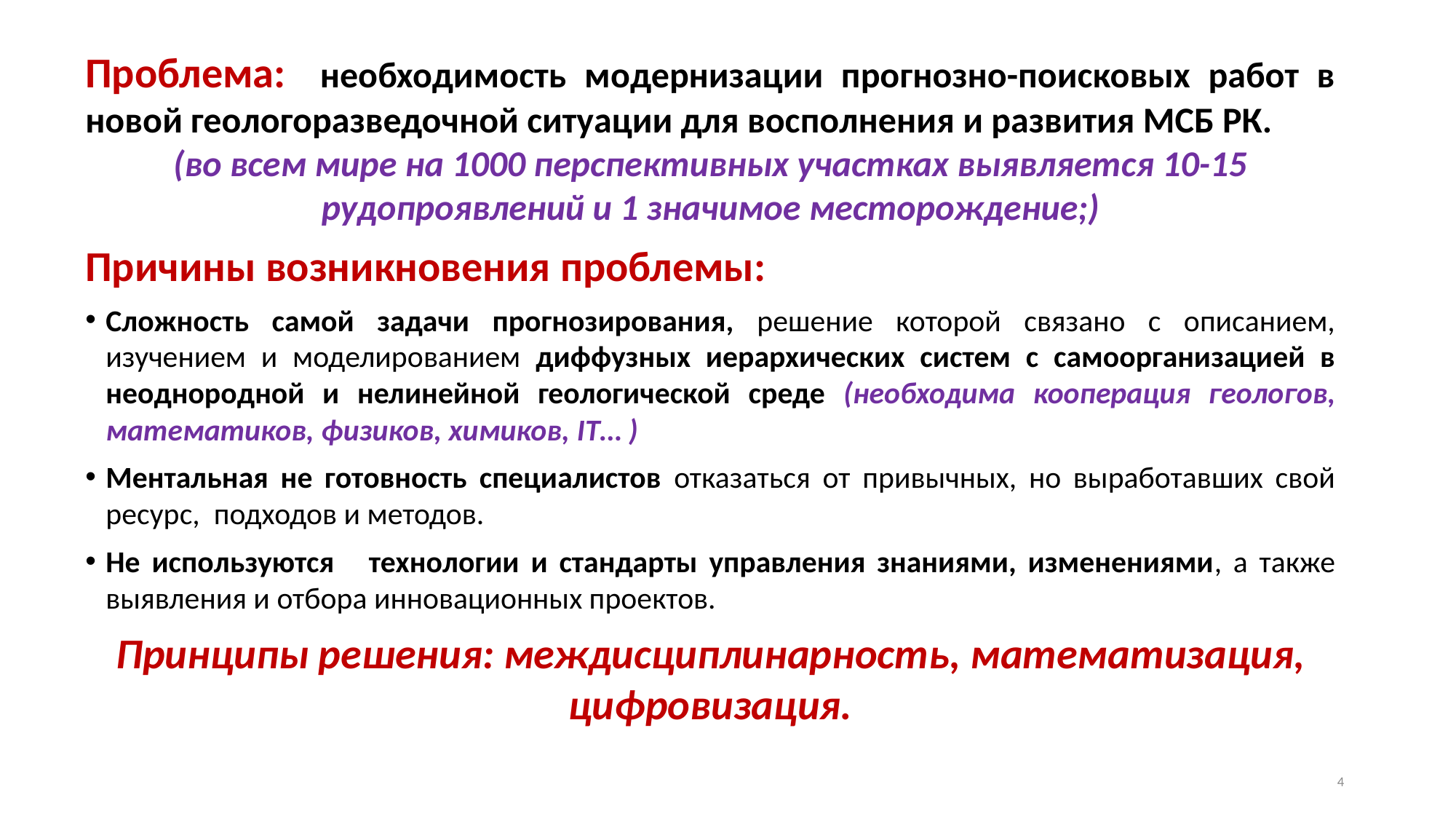

# Проблема:  необходимость модернизации прогнозно-поисковых работ в новой геологоразведочной ситуации для восполнения и развития МСБ РК.
(во всем мире на 1000 перспективных участках выявляется 10-15 рудопроявлений и 1 значимое месторождение;)
Причины возникновения проблемы:
Сложность самой задачи прогнозирования, решение которой связано с описанием, изучением и моделированием диффузных иерархических систем с самоорганизацией в неоднородной и нелинейной геологической среде (необходима кооперация геологов, математиков, физиков, химиков, IT… )
Ментальная не готовность специалистов отказаться от привычных, но выработавших свой ресурс,  подходов и методов.
Не используются   технологии и стандарты управления знаниями, изменениями, а также выявления и отбора инновационных проектов.
Принципы решения: междисциплинарность, математизация, цифровизация.
4